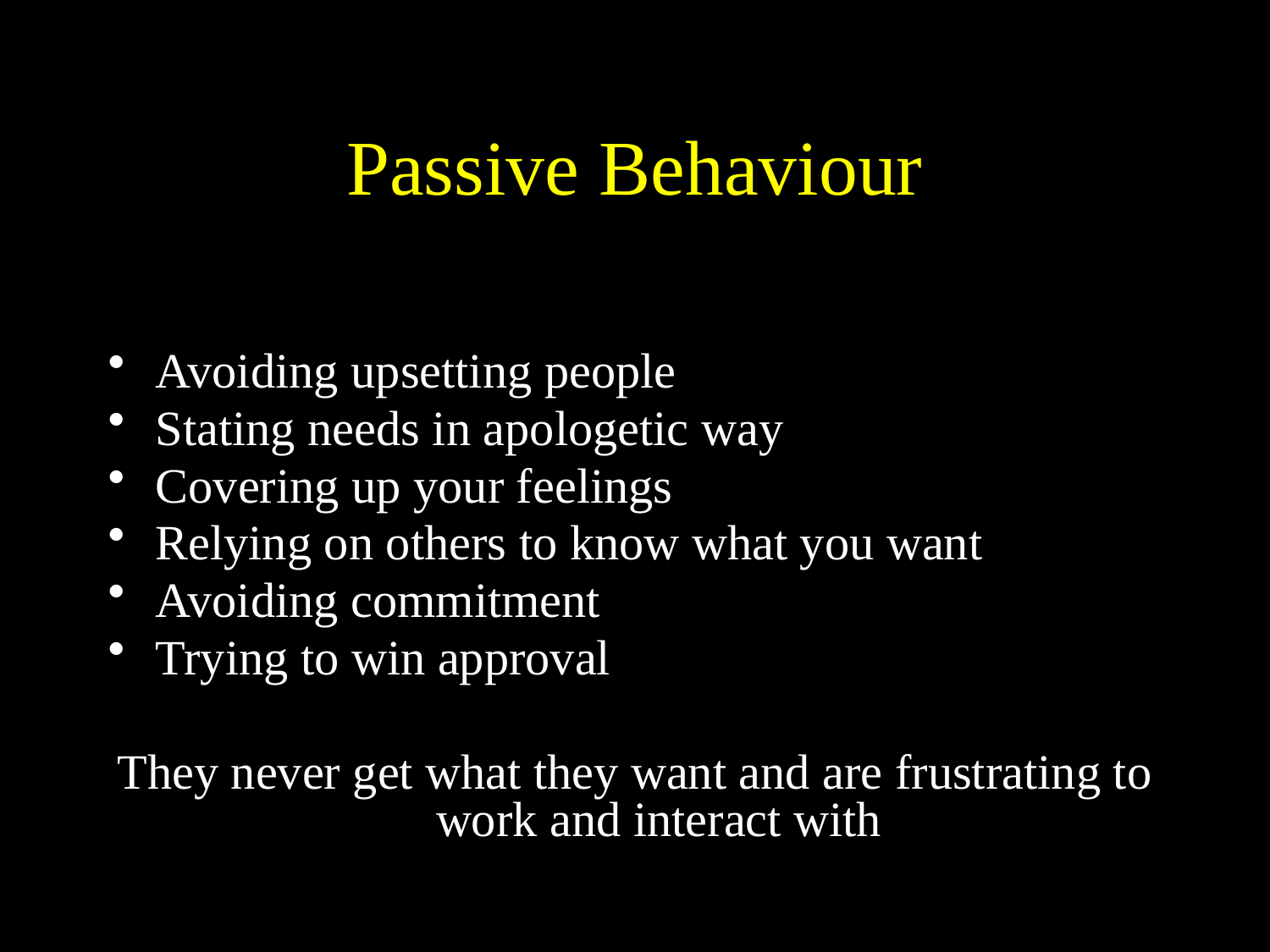

# Passive Behaviour

Avoiding upsetting people
Stating needs in apologetic way
Covering up your feelings
Relying on others to know what you want
Avoiding commitment
Trying to win approval

They never get what they want and are frustrating to work and interact with